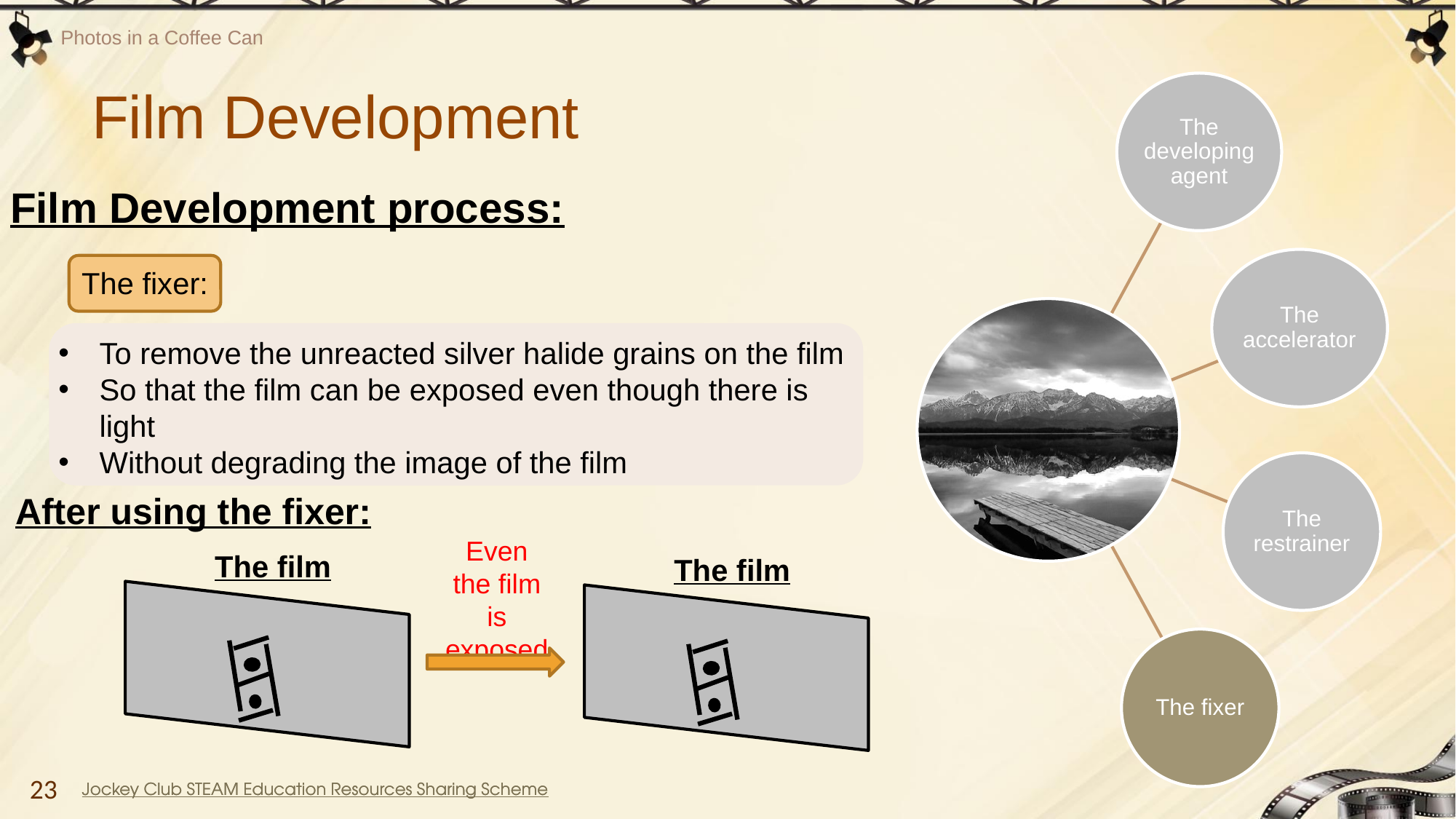

# Film Development
The developing agent
The accelerator
The restrainer
The fixer
Film Development process:

The fixer:

To remove the unreacted silver halide grains on the film
So that the film can be exposed even though there is light
Without degrading the image of the film
After using the fixer:
Even the film is exposed
The film

The film